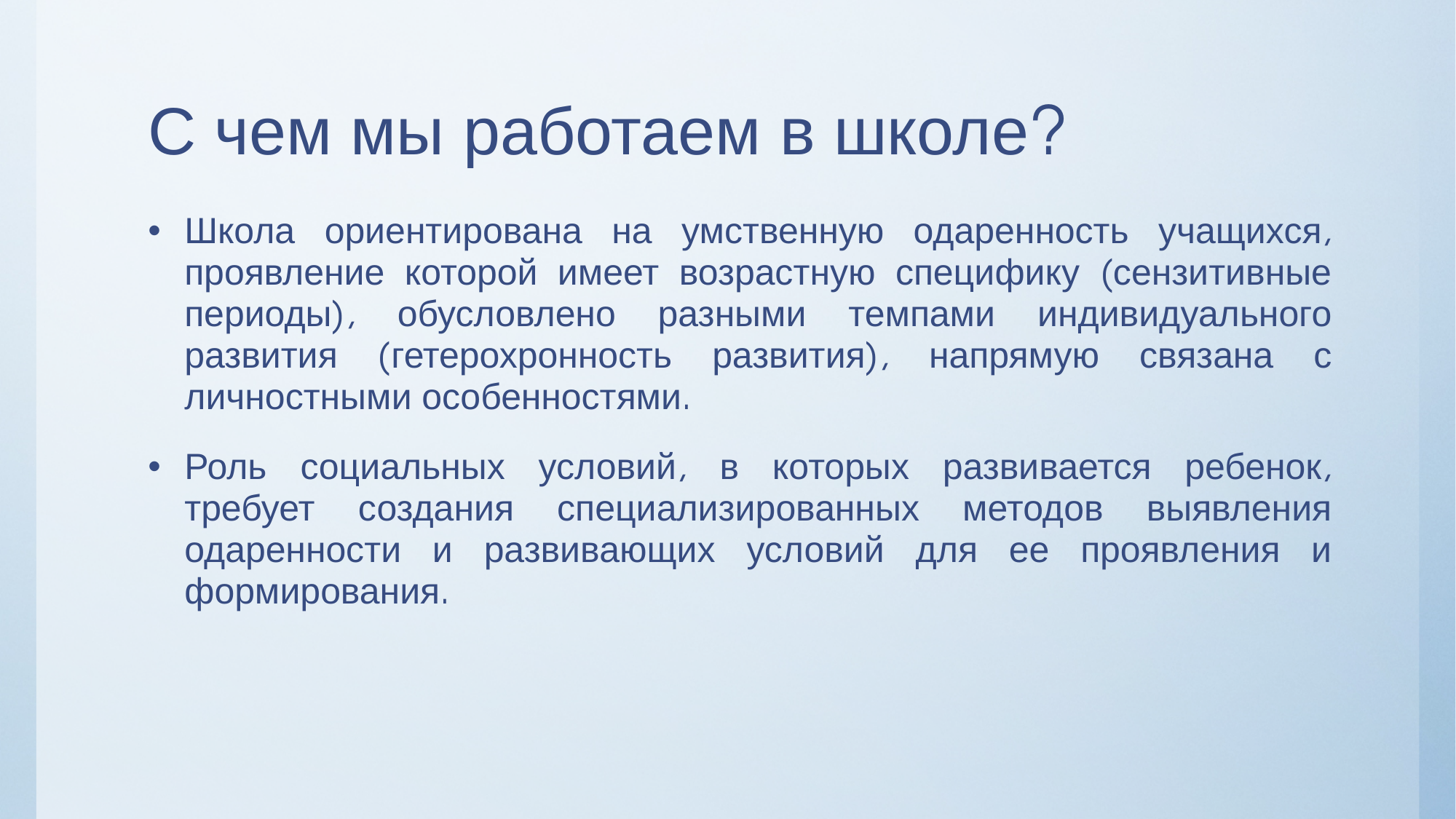

# С чем мы работаем в школе?
Школа ориентирована на умственную одаренность учащихся, проявление которой имеет возрастную специфику (сензитивные периоды), обусловлено разными темпами индивидуального развития (гетерохронность развития), напрямую связана с личностными особенностями.
Роль социальных условий, в которых развивается ребенок, требует создания специализированных методов выявления одаренности и развивающих условий для ее проявления и формирования.